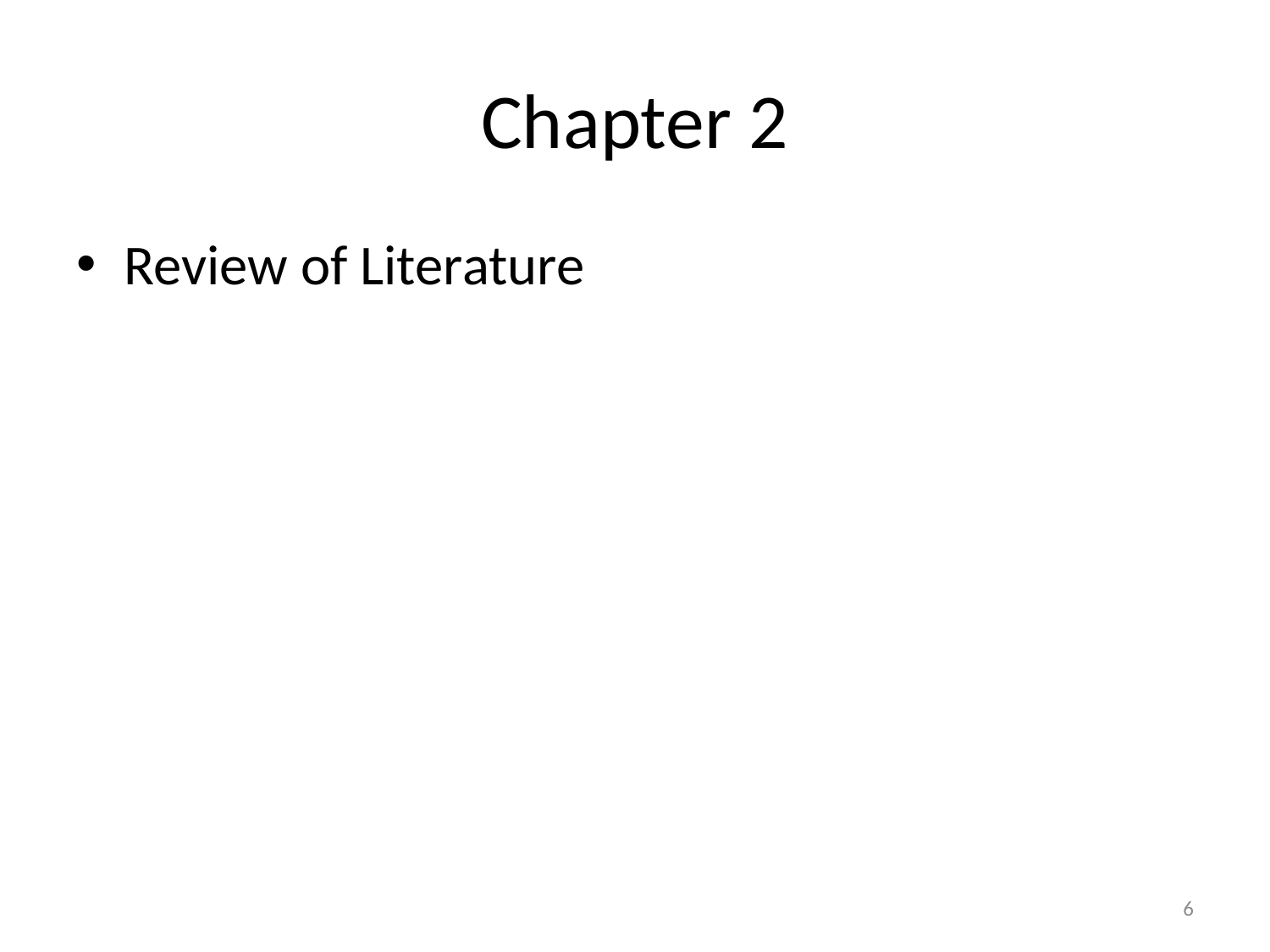

# Chapter 2
Review of Literature
6